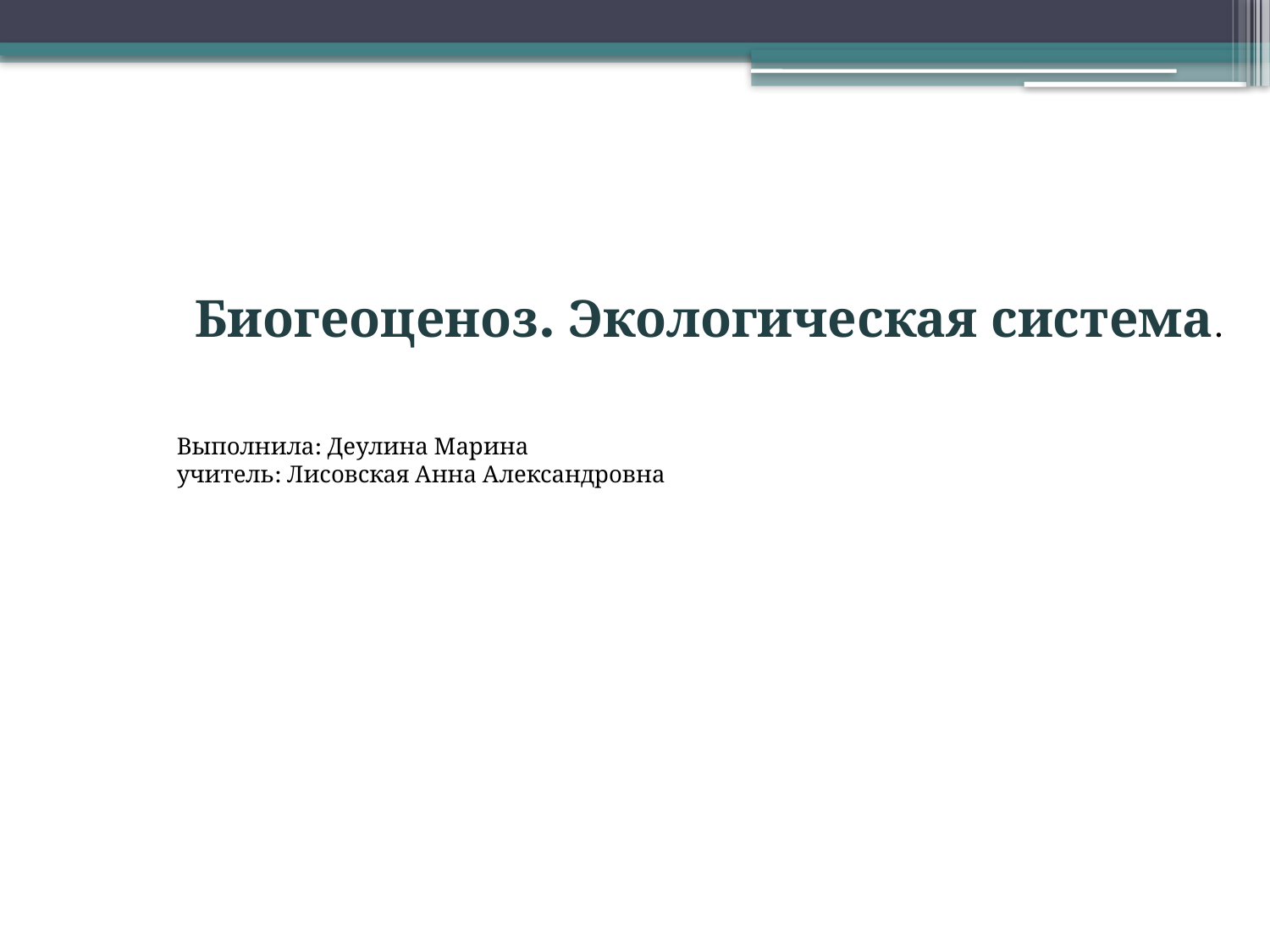

Биогеоценоз. Экологическая система.

Выполнила: Деулина Марина
учитель: Лисовская Анна Александровна